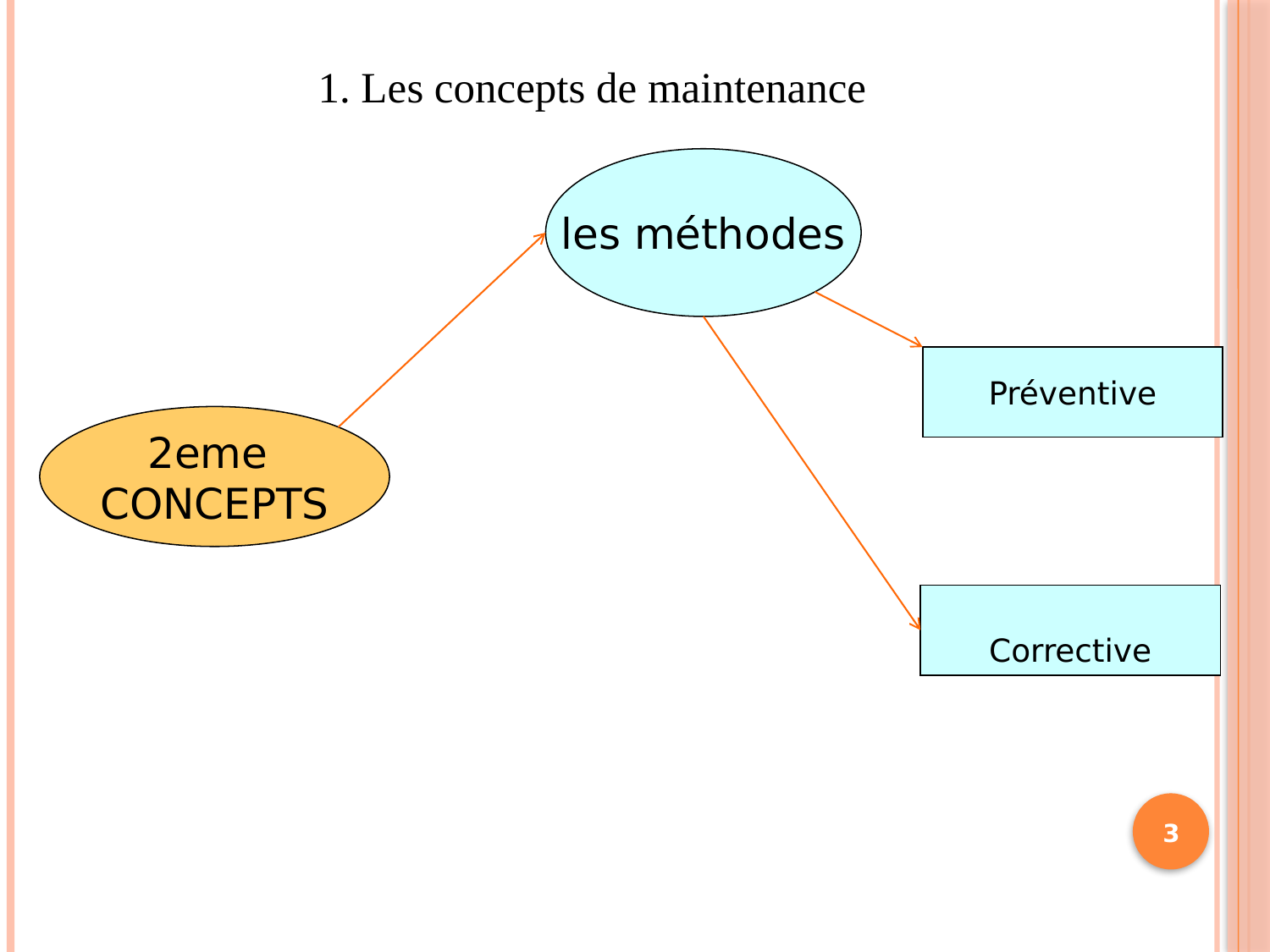

1. Les concepts de maintenance

les méthodes
Préventive
2eme
CONCEPTS

Corrective
3